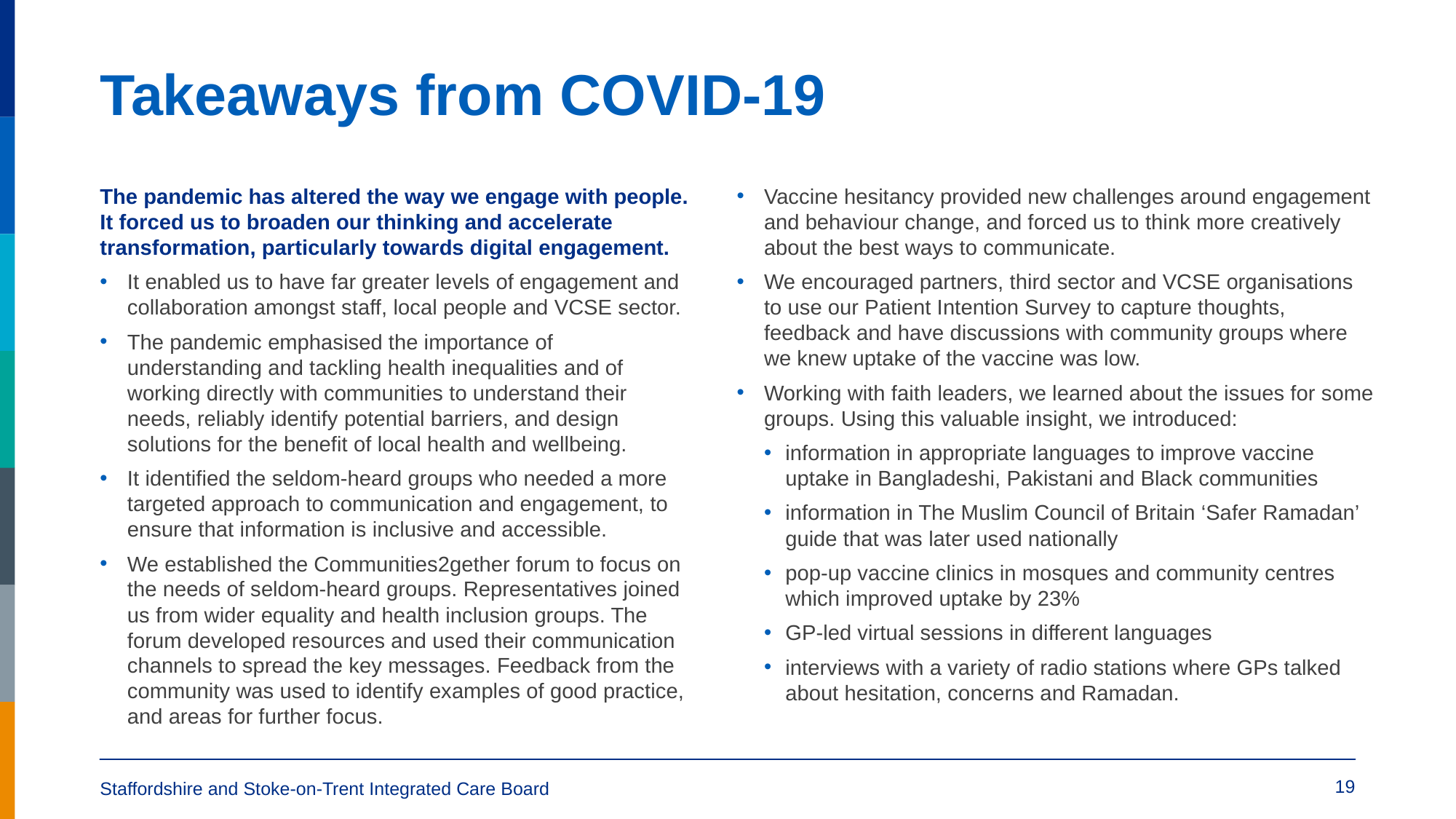

# Takeaways from COVID-19
The pandemic has altered the way we engage with people. It forced us to broaden our thinking and accelerate transformation, particularly towards digital engagement.
It enabled us to have far greater levels of engagement and collaboration amongst staff, local people and VCSE sector.
The pandemic emphasised the importance of understanding and tackling health inequalities and of working directly with communities to understand their needs, reliably identify potential barriers, and design solutions for the benefit of local health and wellbeing.
It identified the seldom-heard groups who needed a more targeted approach to communication and engagement, to ensure that information is inclusive and accessible.
We established the Communities2gether forum to focus on the needs of seldom-heard groups. Representatives joined us from wider equality and health inclusion groups. The forum developed resources and used their communication channels to spread the key messages. Feedback from the community was used to identify examples of good practice, and areas for further focus.
Vaccine hesitancy provided new challenges around engagement and behaviour change, and forced us to think more creatively about the best ways to communicate.
We encouraged partners, third sector and VCSE organisations to use our Patient Intention Survey to capture thoughts, feedback and have discussions with community groups where we knew uptake of the vaccine was low.
Working with faith leaders, we learned about the issues for some groups. Using this valuable insight, we introduced:
information in appropriate languages to improve vaccine uptake in Bangladeshi, Pakistani and Black communities
information in The Muslim Council of Britain ‘Safer Ramadan’ guide that was later used nationally
pop-up vaccine clinics in mosques and community centres which improved uptake by 23%
GP-led virtual sessions in different languages
interviews with a variety of radio stations where GPs talked about hesitation, concerns and Ramadan.
19
Staffordshire and Stoke-on-Trent Integrated Care Board